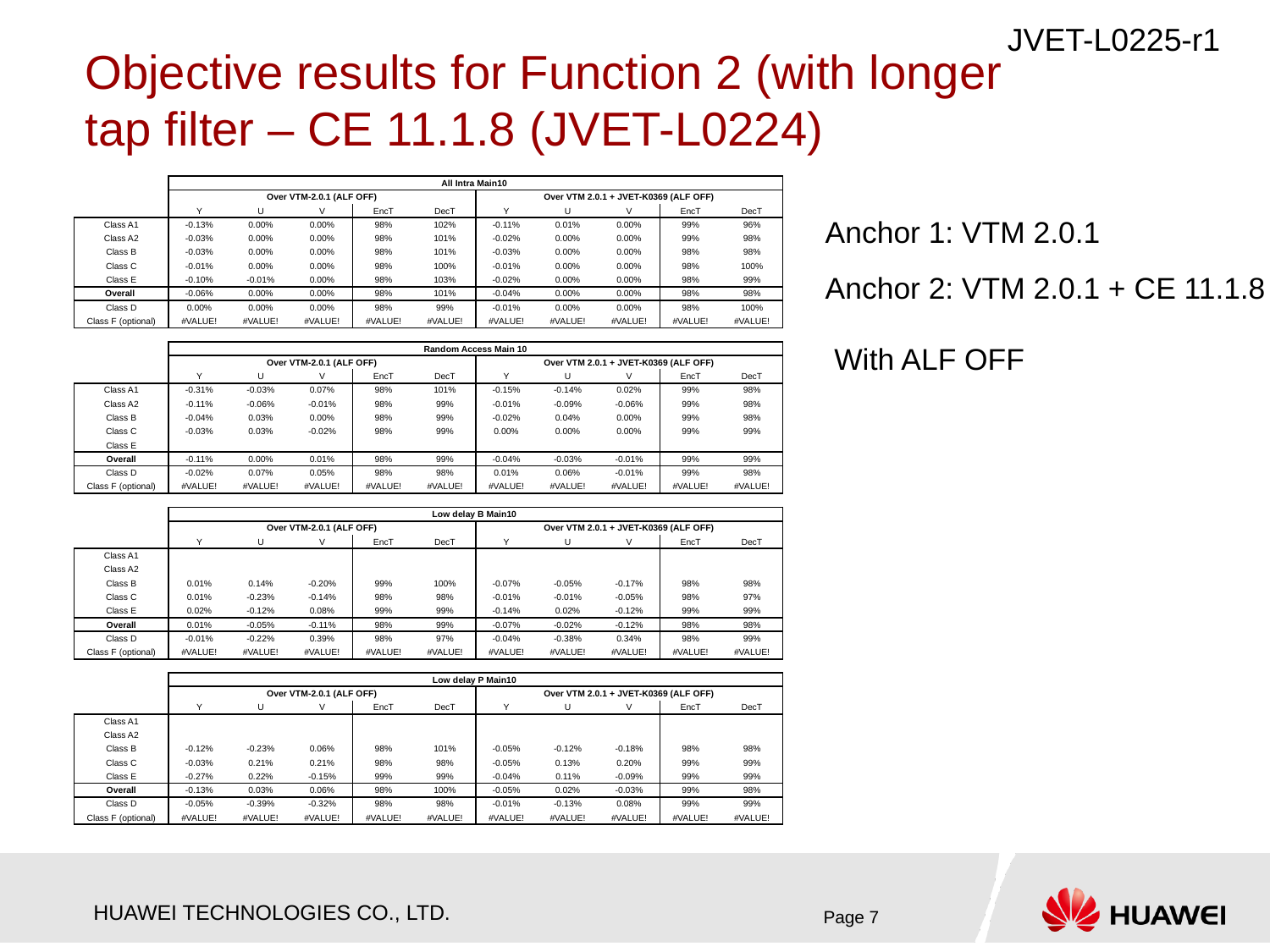

# Objective results for Function 2 (with longer tap filter – CE 11.1.8 (JVET-L0224)
|  | All Intra Main10 |  |  |  |  |  |  |  |  |  |
| --- | --- | --- | --- | --- | --- | --- | --- | --- | --- | --- |
|  | Over VTM-2.0.1 (ALF OFF) |  |  |  |  | Over VTM 2.0.1 + JVET-K0369 (ALF OFF) |  |  |  |  |
|  | Y | U | V | EncT | DecT | Y | U | V | EncT | DecT |
| Class A1 | -0.13% | 0.00% | 0.00% | 98% | 102% | -0.11% | 0.01% | 0.00% | 99% | 96% |
| Class A2 | -0.03% | 0.00% | 0.00% | 98% | 101% | -0.02% | 0.00% | 0.00% | 99% | 98% |
| Class B | -0.03% | 0.00% | 0.00% | 98% | 101% | -0.03% | 0.00% | 0.00% | 98% | 98% |
| Class C | -0.01% | 0.00% | 0.00% | 98% | 100% | -0.01% | 0.00% | 0.00% | 98% | 100% |
| Class E | -0.10% | -0.01% | 0.00% | 98% | 103% | -0.02% | 0.00% | 0.00% | 98% | 99% |
| Overall | -0.06% | 0.00% | 0.00% | 98% | 101% | -0.04% | 0.00% | 0.00% | 98% | 98% |
| Class D | 0.00% | 0.00% | 0.00% | 98% | 99% | -0.01% | 0.00% | 0.00% | 98% | 100% |
| Class F (optional) | #VALUE! | #VALUE! | #VALUE! | #VALUE! | #VALUE! | #VALUE! | #VALUE! | #VALUE! | #VALUE! | #VALUE! |
|  |  |  |  |  |  |  |  |  |  |  |
|  | Random Access Main 10 |  |  |  |  |  |  |  |  |  |
|  | Over VTM-2.0.1 (ALF OFF) |  |  |  |  | Over VTM 2.0.1 + JVET-K0369 (ALF OFF) |  |  |  |  |
|  | Y | U | V | EncT | DecT | Y | U | V | EncT | DecT |
| Class A1 | -0.31% | -0.03% | 0.07% | 98% | 101% | -0.15% | -0.14% | 0.02% | 99% | 98% |
| Class A2 | -0.11% | -0.06% | -0.01% | 98% | 99% | -0.01% | -0.09% | -0.06% | 99% | 98% |
| Class B | -0.04% | 0.03% | 0.00% | 98% | 99% | -0.02% | 0.04% | 0.00% | 99% | 98% |
| Class C | -0.03% | 0.03% | -0.02% | 98% | 99% | 0.00% | 0.00% | 0.00% | 99% | 99% |
| Class E |  |  |  |  |  |  |  |  |  |  |
| Overall | -0.11% | 0.00% | 0.01% | 98% | 99% | -0.04% | -0.03% | -0.01% | 99% | 99% |
| Class D | -0.02% | 0.07% | 0.05% | 98% | 98% | 0.01% | 0.06% | -0.01% | 99% | 98% |
| Class F (optional) | #VALUE! | #VALUE! | #VALUE! | #VALUE! | #VALUE! | #VALUE! | #VALUE! | #VALUE! | #VALUE! | #VALUE! |
|  |  |  |  |  |  |  |  |  |  |  |
|  | Low delay B Main10 |  |  |  |  |  |  |  |  |  |
|  | Over VTM-2.0.1 (ALF OFF) |  |  |  |  | Over VTM 2.0.1 + JVET-K0369 (ALF OFF) |  |  |  |  |
|  | Y | U | V | EncT | DecT | Y | U | V | EncT | DecT |
| Class A1 |  |  |  |  |  |  |  |  |  |  |
| Class A2 |  |  |  |  |  |  |  |  |  |  |
| Class B | 0.01% | 0.14% | -0.20% | 99% | 100% | -0.07% | -0.05% | -0.17% | 98% | 98% |
| Class C | 0.01% | -0.23% | -0.14% | 98% | 98% | -0.01% | -0.01% | -0.05% | 98% | 97% |
| Class E | 0.02% | -0.12% | 0.08% | 99% | 99% | -0.14% | 0.02% | -0.12% | 99% | 99% |
| Overall | 0.01% | -0.05% | -0.11% | 98% | 99% | -0.07% | -0.02% | -0.12% | 98% | 98% |
| Class D | -0.01% | -0.22% | 0.39% | 98% | 97% | -0.04% | -0.38% | 0.34% | 98% | 99% |
| Class F (optional) | #VALUE! | #VALUE! | #VALUE! | #VALUE! | #VALUE! | #VALUE! | #VALUE! | #VALUE! | #VALUE! | #VALUE! |
|  |  |  |  |  |  |  |  |  |  |  |
|  | Low delay P Main10 |  |  |  |  |  |  |  |  |  |
|  | Over VTM-2.0.1 (ALF OFF) |  |  |  |  | Over VTM 2.0.1 + JVET-K0369 (ALF OFF) |  |  |  |  |
|  | Y | U | V | EncT | DecT | Y | U | V | EncT | DecT |
| Class A1 |  |  |  |  |  |  |  |  |  |  |
| Class A2 |  |  |  |  |  |  |  |  |  |  |
| Class B | -0.12% | -0.23% | 0.06% | 98% | 101% | -0.05% | -0.12% | -0.18% | 98% | 98% |
| Class C | -0.03% | 0.21% | 0.21% | 98% | 98% | -0.05% | 0.13% | 0.20% | 99% | 99% |
| Class E | -0.27% | 0.22% | -0.15% | 99% | 99% | -0.04% | 0.11% | -0.09% | 99% | 99% |
| Overall | -0.13% | 0.03% | 0.06% | 98% | 100% | -0.05% | 0.02% | -0.03% | 99% | 98% |
| Class D | -0.05% | -0.39% | -0.32% | 98% | 98% | -0.01% | -0.13% | 0.08% | 99% | 99% |
| Class F (optional) | #VALUE! | #VALUE! | #VALUE! | #VALUE! | #VALUE! | #VALUE! | #VALUE! | #VALUE! | #VALUE! | #VALUE! |
Anchor 1: VTM 2.0.1
Anchor 2: VTM 2.0.1 + CE 11.1.8
With ALF OFF

Page 7